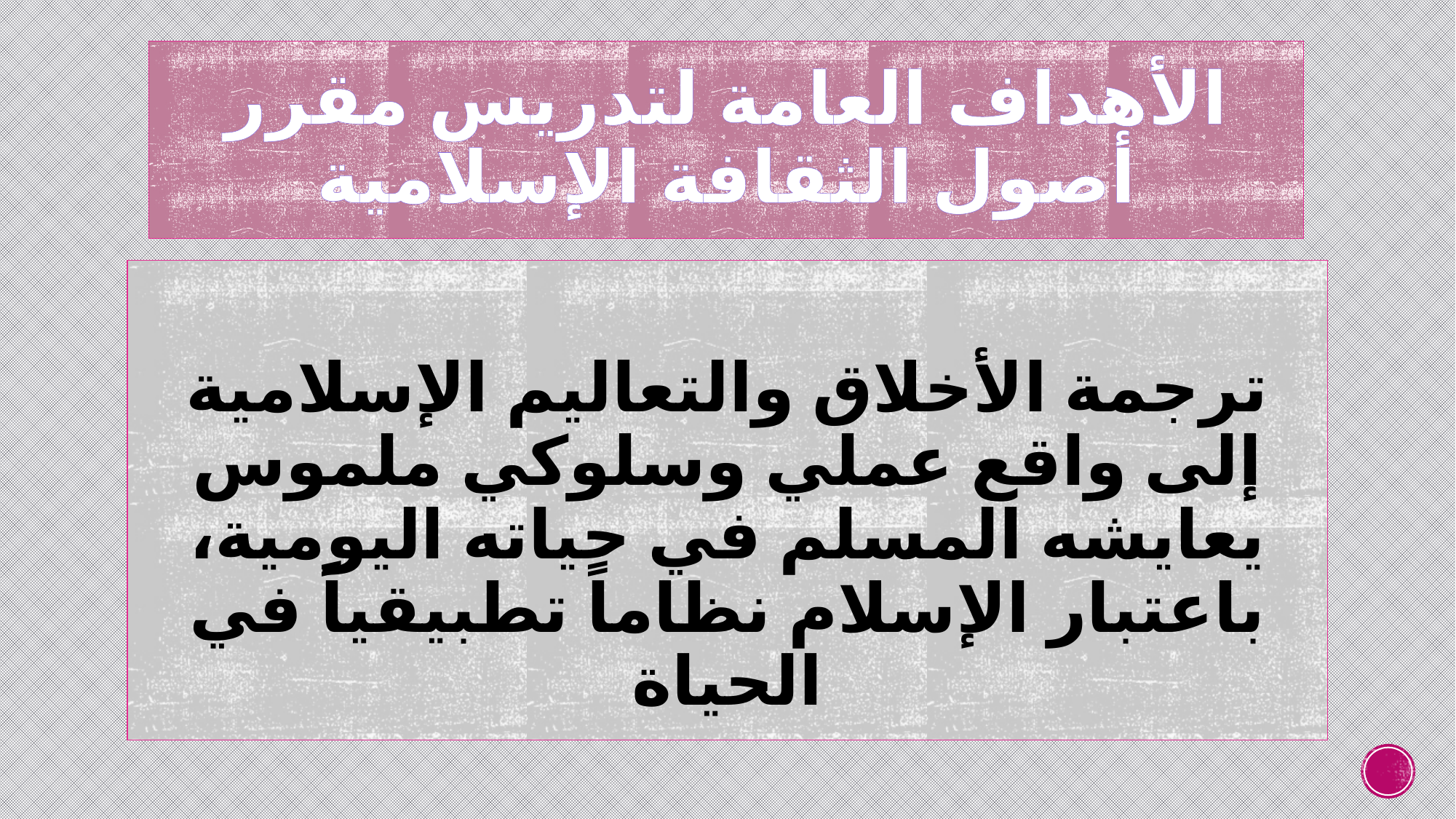

# الأهداف العامة لتدريس مقرر أصول الثقافة الإسلامية

ترجمة الأخلاق والتعاليم الإسلامية إلى واقع عملي وسلوكي ملموس يعايشه المسلم في حياته اليومية، باعتبار الإسلام نظاماً تطبيقياً في الحياة